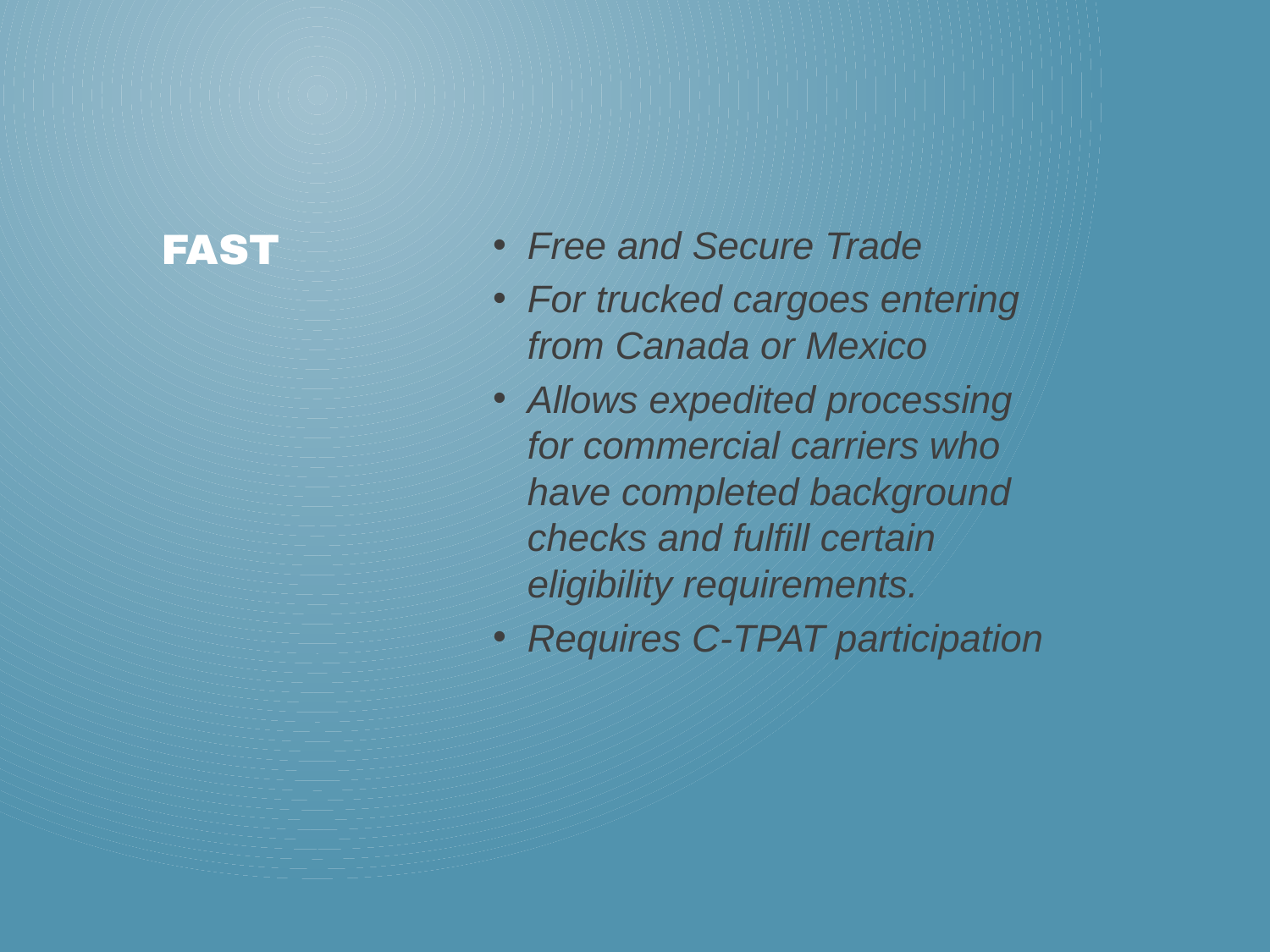

Free and Secure Trade
For trucked cargoes entering from Canada or Mexico
Allows expedited processing for commercial carriers who have completed background checks and fulfill certain eligibility requirements.
Requires C-TPAT participation

# FAST